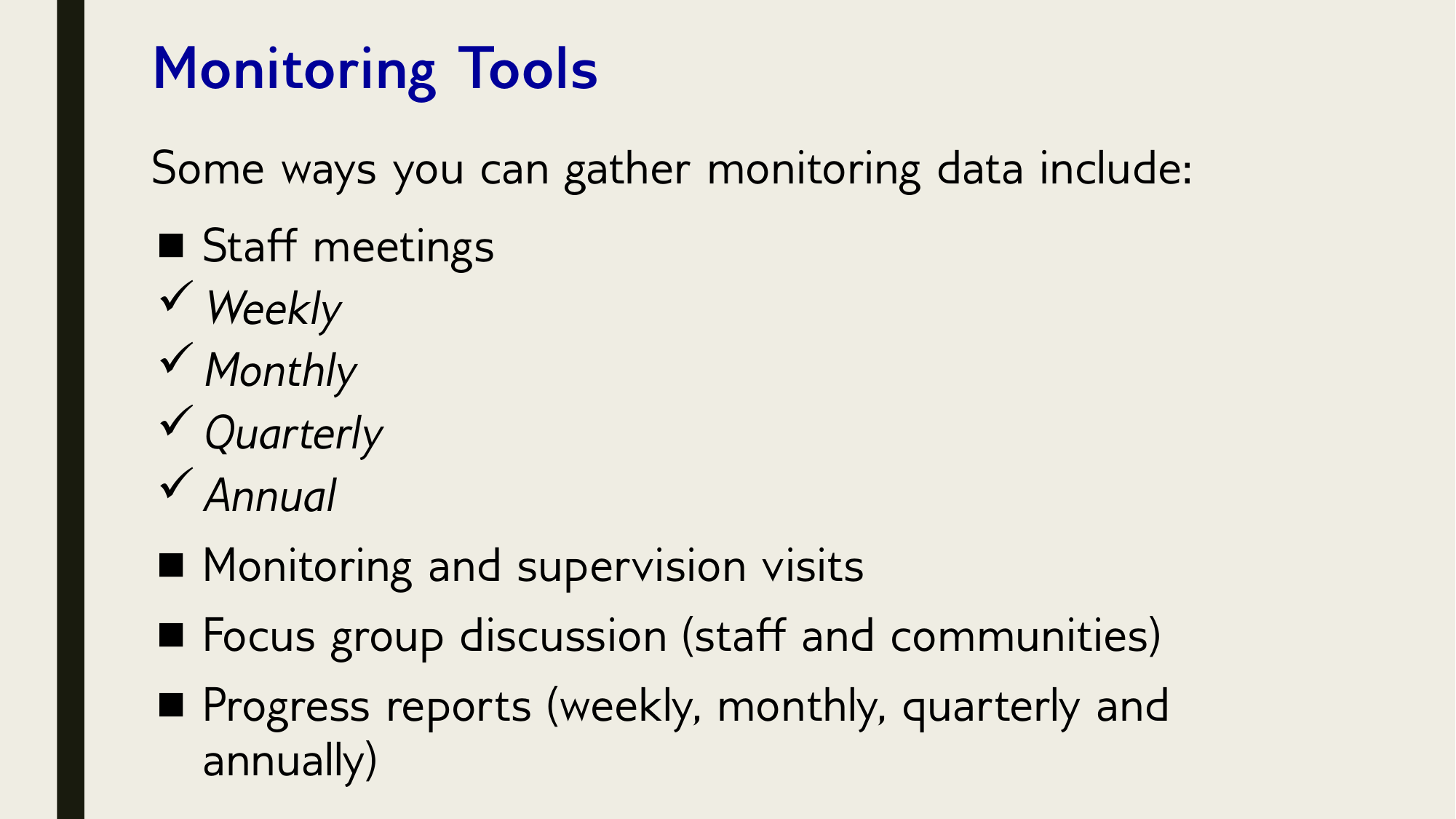

# Monitoring Tools
Some ways you can gather monitoring data include:
Staff meetings
Weekly
Monthly
Quarterly
Annual
Monitoring and supervision visits
Focus group discussion (staff and communities)
Progress reports (weekly, monthly, quarterly and annually)